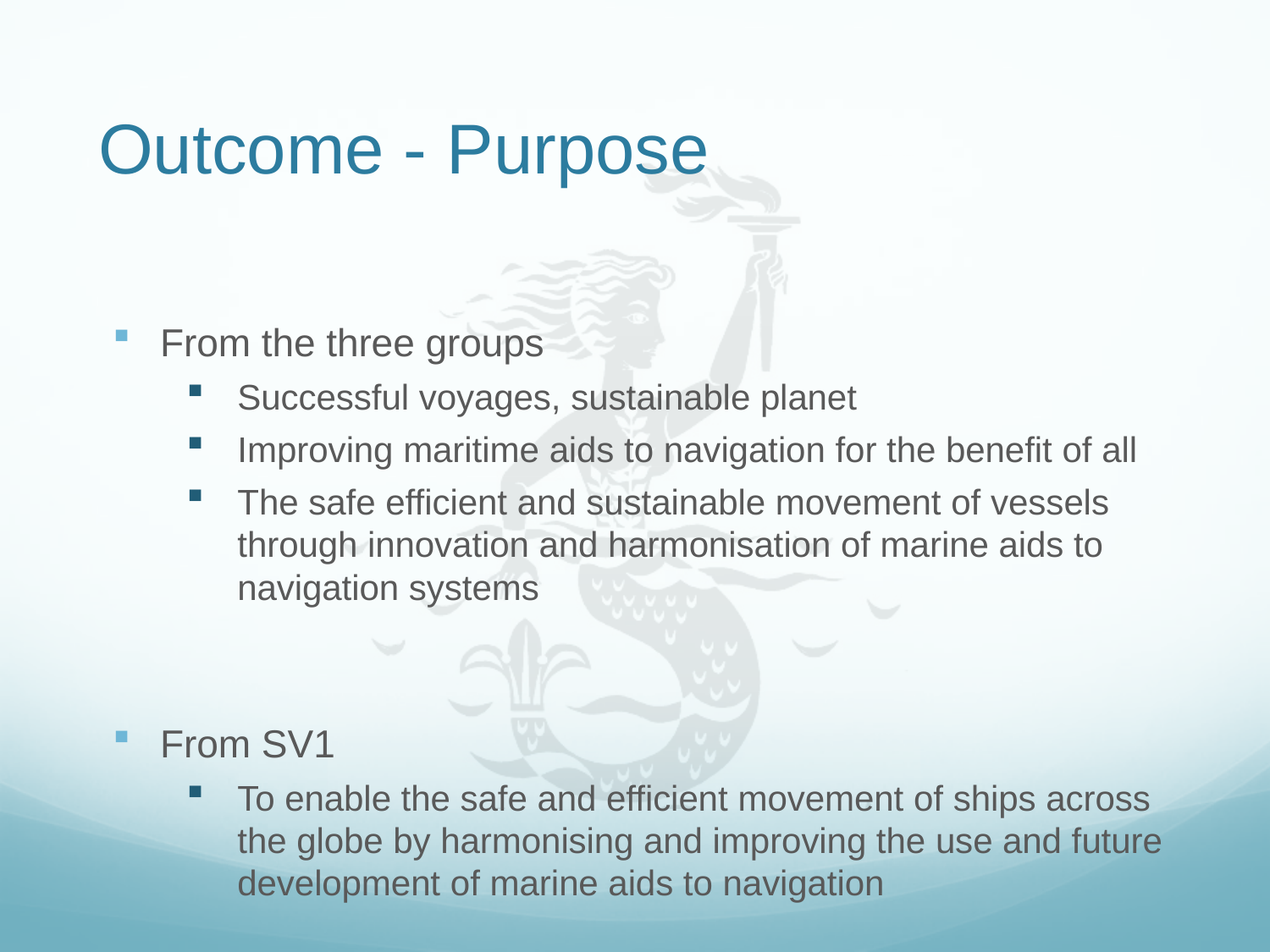

# Outcome - Purpose
From the three groups
Successful voyages, sustainable planet
Improving maritime aids to navigation for the benefit of all
The safe efficient and sustainable movement of vessels through innovation and harmonisation of marine aids to navigation systems

From SV1
To enable the safe and efficient movement of ships across the globe by harmonising and improving the use and future development of marine aids to navigation